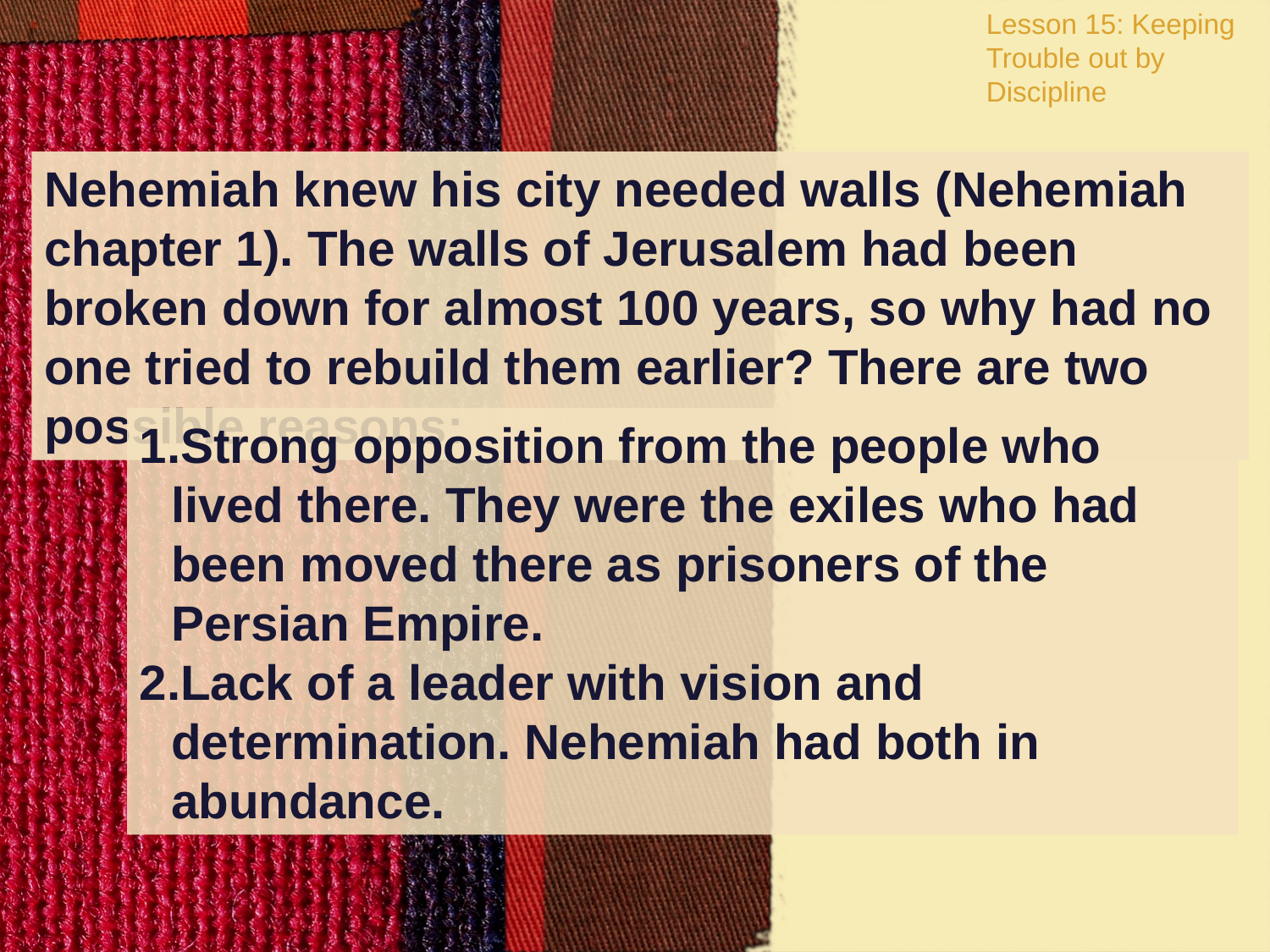

Lesson 15: Keeping Trouble out by Discipline
Nehemiah knew his city needed walls (Nehemiah chapter 1). The walls of Jerusalem had been broken down for almost 100 years, so why had no one tried to rebuild them earlier? There are two possible reasons:
Strong opposition from the people who lived there. They were the exiles who had been moved there as prisoners of the Persian Empire.
Lack of a leader with vision and determination. Nehemiah had both in abundance.